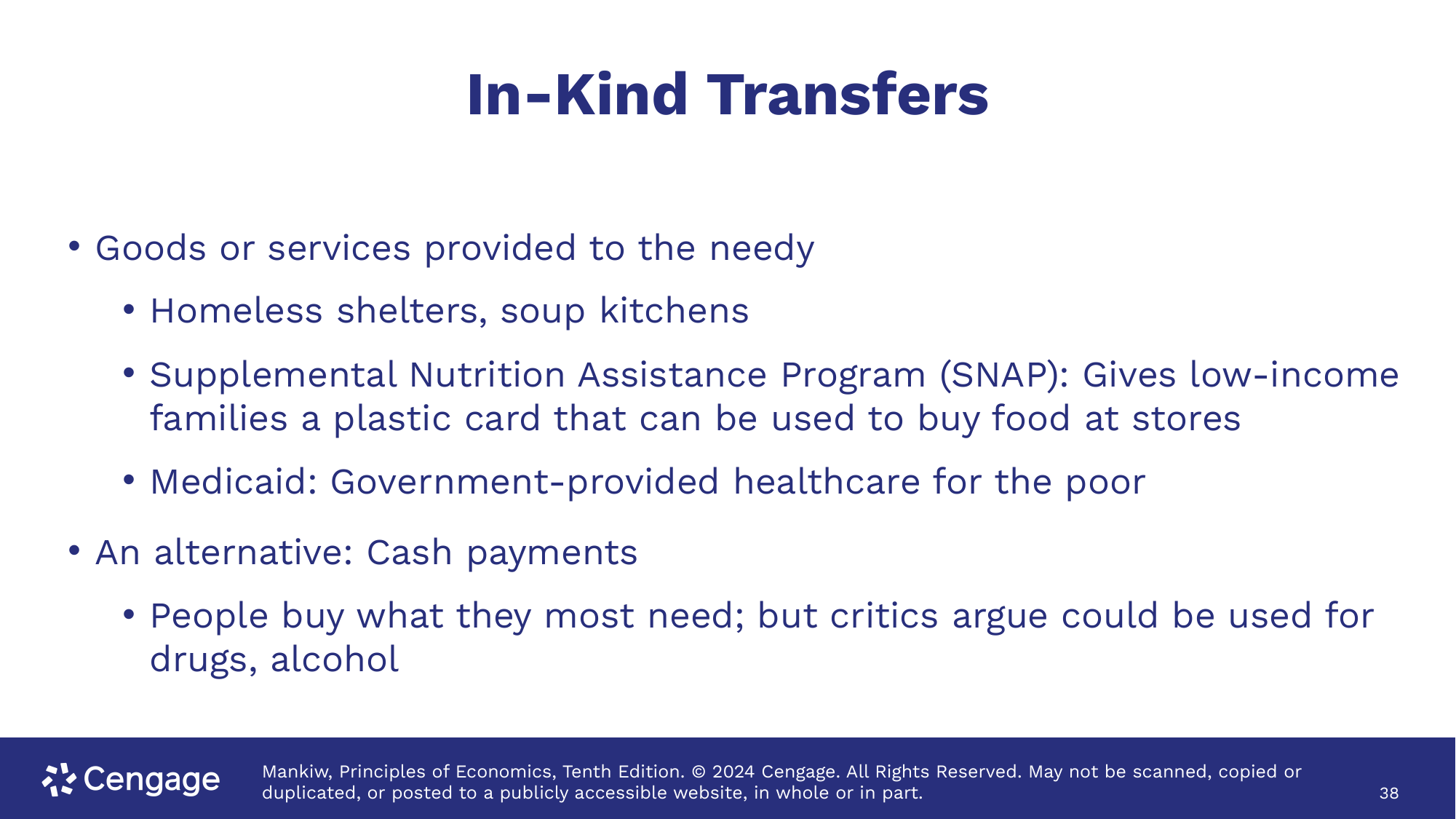

# In-Kind Transfers
Goods or services provided to the needy
Homeless shelters, soup kitchens
Supplemental Nutrition Assistance Program (SNAP): Gives low-income families a plastic card that can be used to buy food at stores
Medicaid: Government-provided healthcare for the poor
An alternative: Cash payments
People buy what they most need; but critics argue could be used for drugs, alcohol